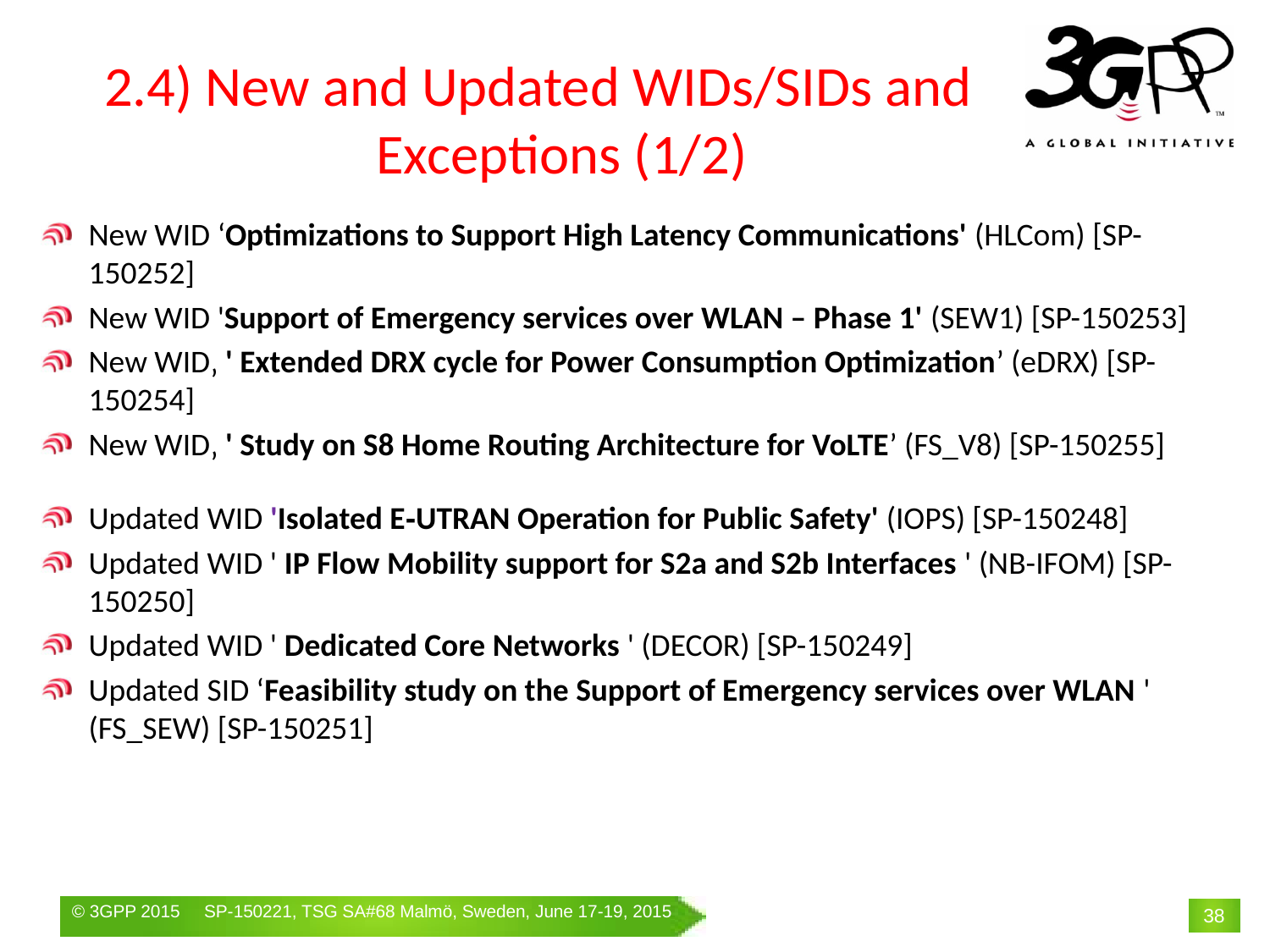

# 2.4) New and Updated WIDs/SIDs and Exceptions (1/2)
New WID ‘Optimizations to Support High Latency Communications' (HLCom) [SP-150252]
New WID 'Support of Emergency services over WLAN – Phase 1' (SEW1) [SP-150253]
New WID‚ ' Extended DRX cycle for Power Consumption Optimization’ (eDRX) [SP-150254]
New WID‚ ' Study on S8 Home Routing Architecture for VoLTE’ (FS_V8) [SP-150255]

Updated WID 'Isolated E‑UTRAN Operation for Public Safety' (IOPS) [SP-150248]
Updated WID ' IP Flow Mobility support for S2a and S2b Interfaces ' (NB-IFOM) [SP-150250]
Updated WID ' Dedicated Core Networks ' (DECOR) [SP-150249]
Updated SID ‘Feasibility study on the Support of Emergency services over WLAN ' (FS_SEW) [SP-150251]